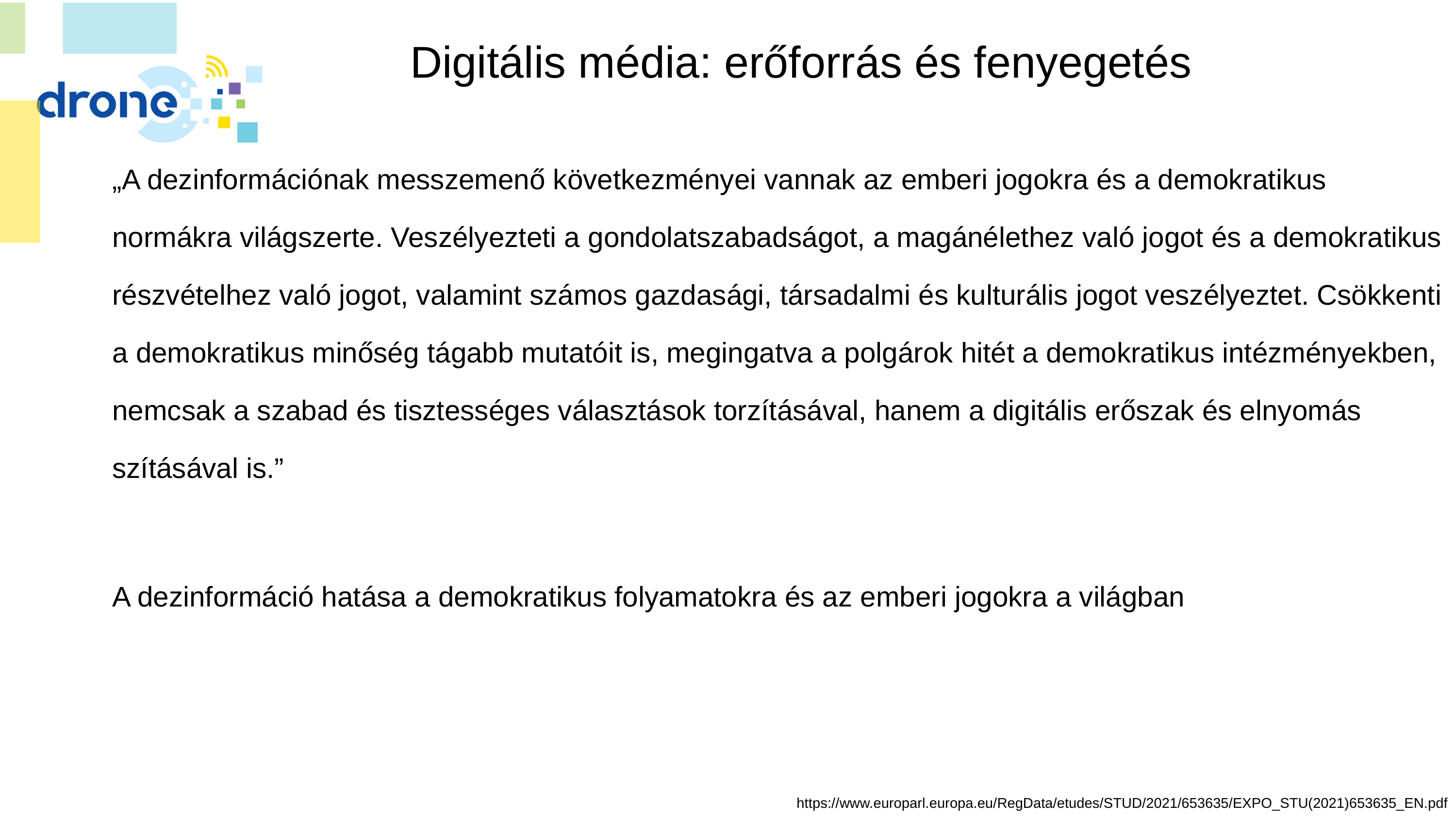

# Digitális média: erőforrás és fenyegetés

„A dezinformációnak messzemenő következményei vannak az emberi jogokra és a demokratikus normákra világszerte. Veszélyezteti a gondolatszabadságot, a magánélethez való jogot és a demokratikus részvételhez való jogot, valamint számos gazdasági, társadalmi és kulturális jogot veszélyeztet. Csökkenti a demokratikus minőség tágabb mutatóit is, megingatva a polgárok hitét a demokratikus intézményekben, nemcsak a szabad és tisztességes választások torzításával, hanem a digitális erőszak és elnyomás szításával is.”

A dezinformáció hatása a demokratikus folyamatokra és az emberi jogokra a világban

https://www.europarl.europa.eu/RegData/etudes/STUD/2021/653635/EXPO_STU(2021)653635_EN.pdf